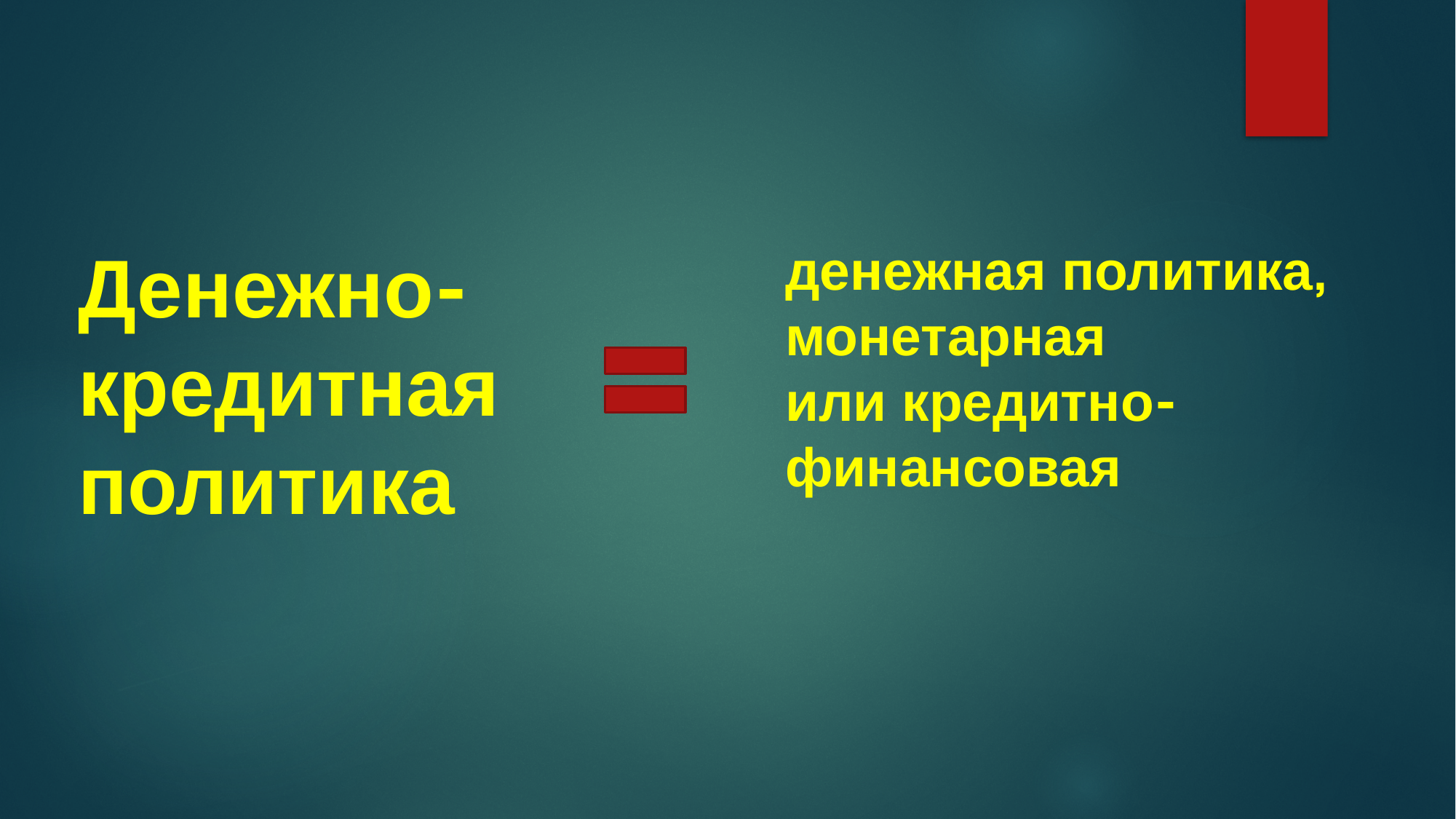

# Денежно-кредитная политика
денежная политика, монетарная
или кредитно-финансовая